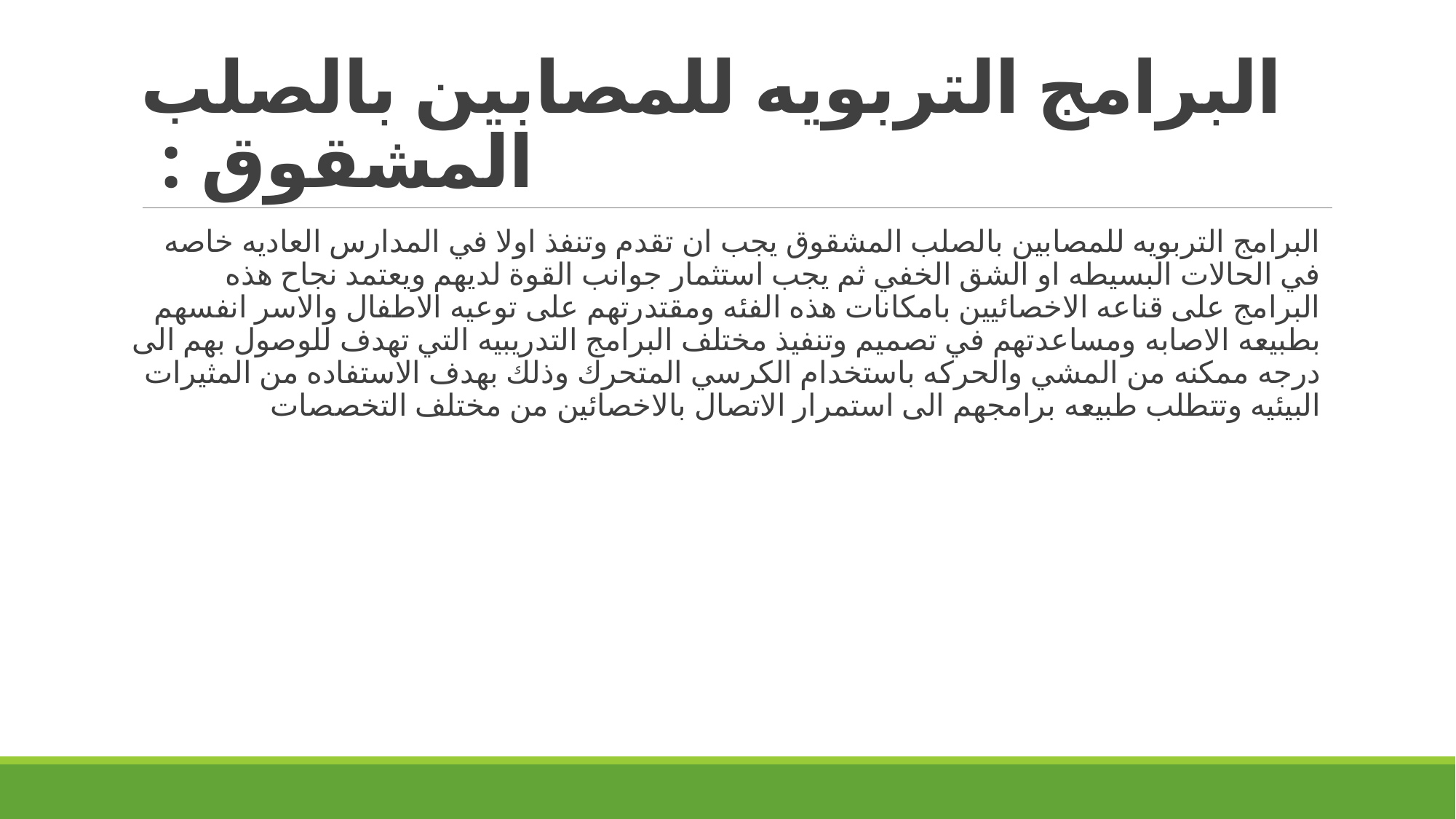

# البرامج التربويه للمصابين بالصلب المشقوق :
البرامج التربويه للمصابين بالصلب المشقوق يجب ان تقدم وتنفذ اولا في المدارس العاديه خاصه في الحالات البسيطه او الشق الخفي ثم يجب استثمار جوانب القوة لديهم ويعتمد نجاح هذه البرامج على قناعه الاخصائيين بامكانات هذه الفئه ومقتدرتهم على توعيه الاطفال والاسر انفسهم بطبيعه الاصابه ومساعدتهم في تصميم وتنفيذ مختلف البرامج التدريبيه التي تهدف للوصول بهم الى درجه ممكنه من المشي والحركه باستخدام الكرسي المتحرك وذلك بهدف الاستفاده من المثيرات البيئيه وتتطلب طبيعه برامجهم الى استمرار الاتصال بالاخصائين من مختلف التخصصات